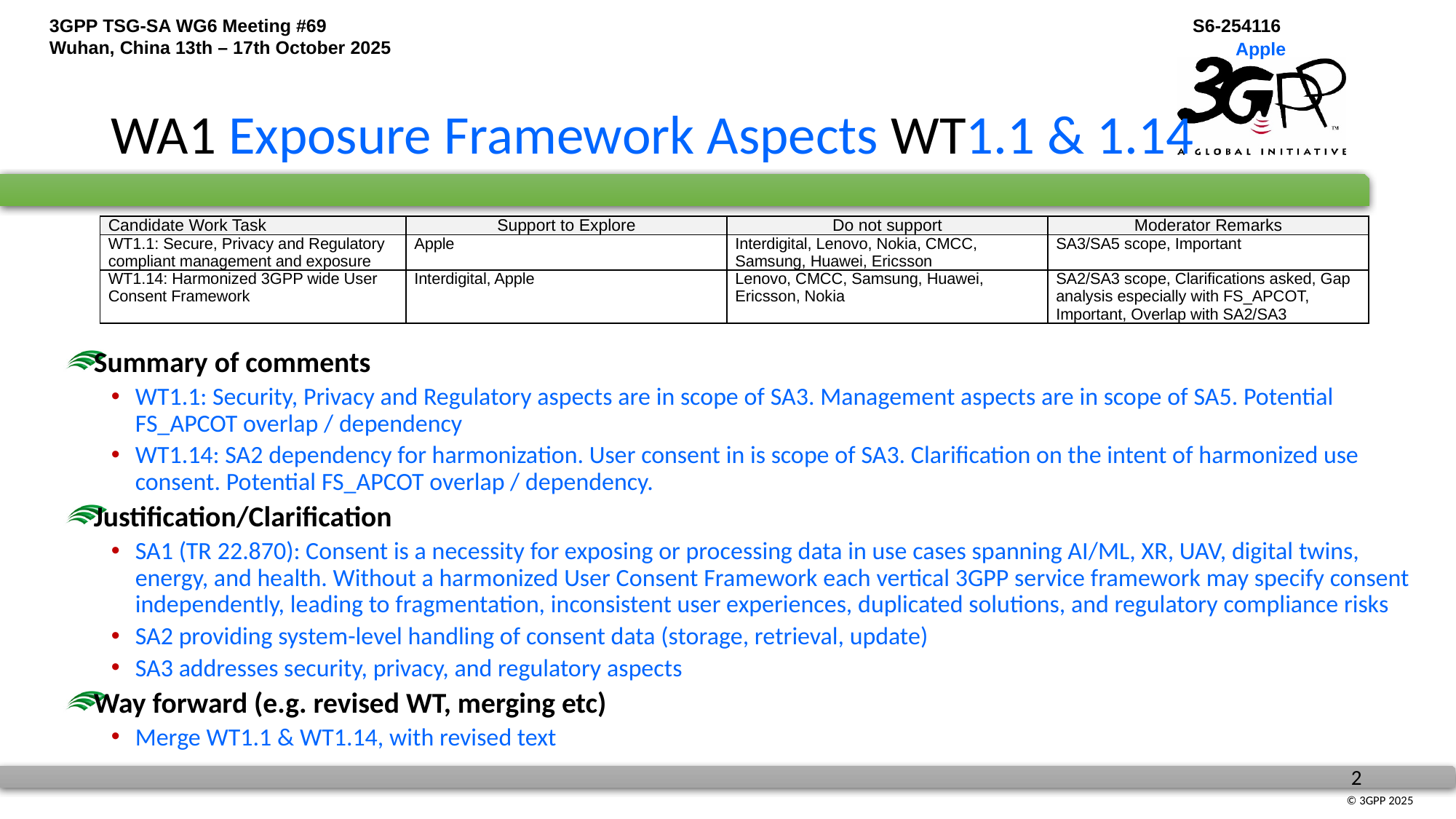

# WA1 Exposure Framework Aspects WT1.1 & 1.14
| Candidate Work Task | Support to Explore | Do not support | Moderator Remarks |
| --- | --- | --- | --- |
| WT1.1: Secure, Privacy and Regulatory compliant management and exposure | Apple | Interdigital, Lenovo, Nokia, CMCC, Samsung, Huawei, Ericsson | SA3/SA5 scope, Important |
| WT1.14: Harmonized 3GPP wide User Consent Framework | Interdigital, Apple | Lenovo, CMCC, Samsung, Huawei, Ericsson, Nokia | SA2/SA3 scope, Clarifications asked, Gap analysis especially with FS\_APCOT, Important, Overlap with SA2/SA3 |
Summary of comments
WT1.1: Security, Privacy and Regulatory aspects are in scope of SA3. Management aspects are in scope of SA5. Potential FS_APCOT overlap / dependency
WT1.14: SA2 dependency for harmonization. User consent in is scope of SA3. Clarification on the intent of harmonized use consent. Potential FS_APCOT overlap / dependency.
Justification/Clarification
SA1 (TR 22.870): Consent is a necessity for exposing or processing data in use cases spanning AI/ML, XR, UAV, digital twins, energy, and health. Without a harmonized User Consent Framework each vertical 3GPP service framework may specify consent independently, leading to fragmentation, inconsistent user experiences, duplicated solutions, and regulatory compliance risks
SA2 providing system-level handling of consent data (storage, retrieval, update)
SA3 addresses security, privacy, and regulatory aspects
Way forward (e.g. revised WT, merging etc)
Merge WT1.1 & WT1.14, with revised text